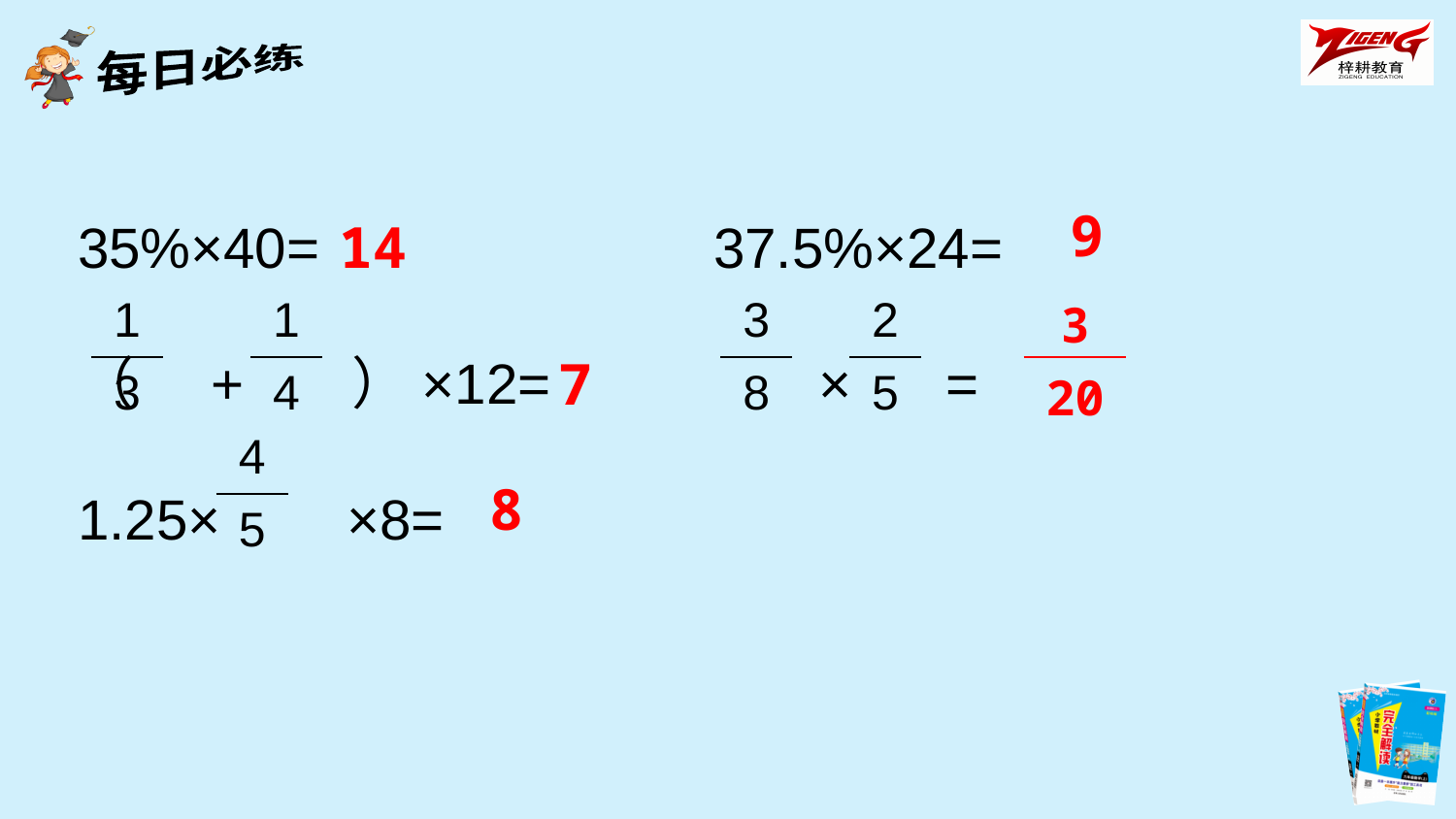

35%×40=                         37.5%×24=
（     +      ）×12=                 ×      =
1.25×        ×8=
9
14
| 1 |
| --- |
| 3 |
| 1 |
| --- |
| 4 |
| 3 |
| --- |
| 8 |
| 2 |
| --- |
| 5 |
| 3 |
| --- |
| 20 |
7
| 4 |
| --- |
| 5 |
8